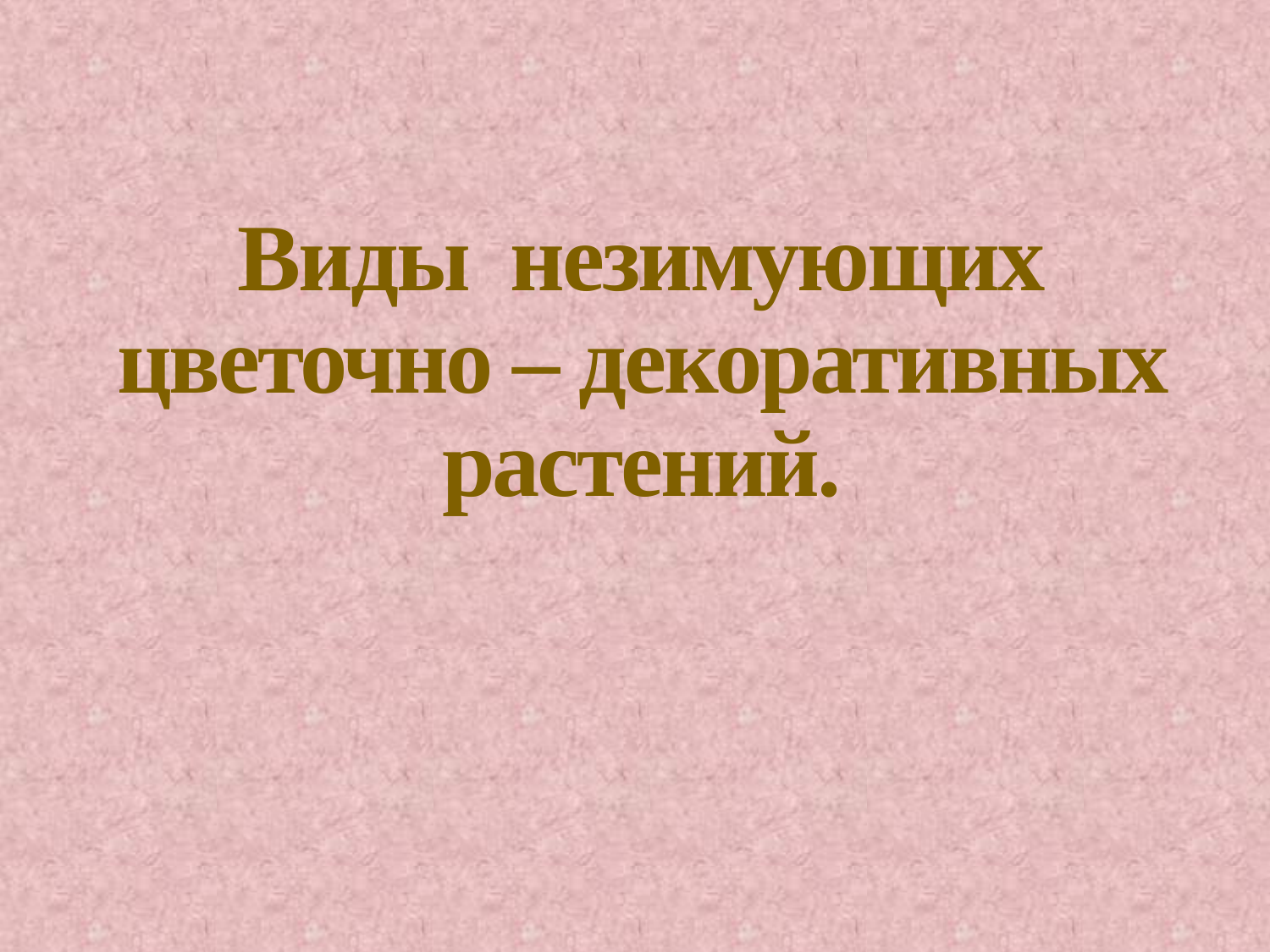

# Виды  незимующих цветочно – декоративных растений.